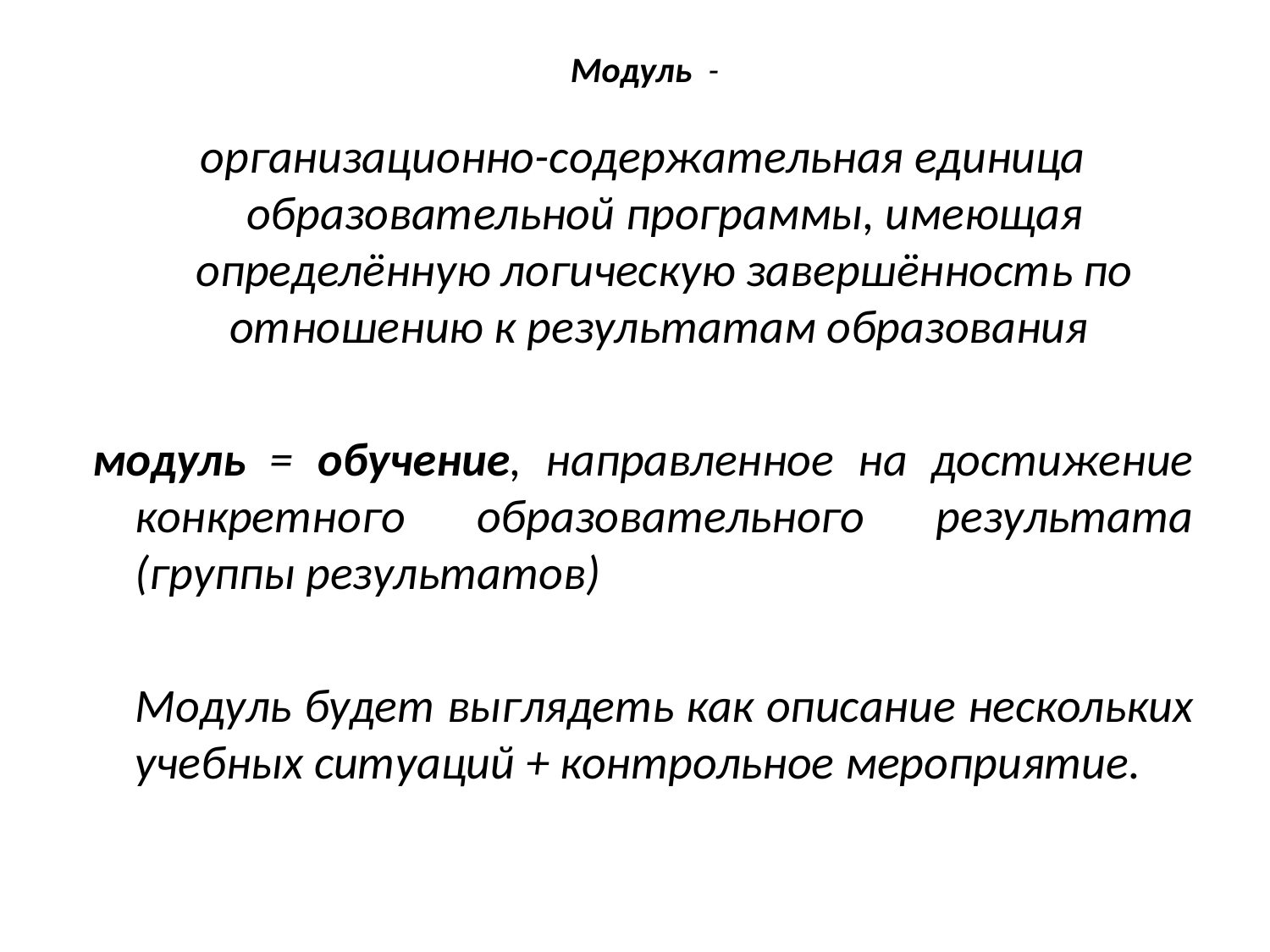

# Модуль  -
организационно-содержательная единица образовательной программы, имеющая определённую логическую завершённость по отношению к результатам образования

модуль = обучение, направленное на достижение конкретного образовательного результата (группы результатов)

	Модуль будет выглядеть как описание нескольких учебных ситуаций + контрольное мероприятие.